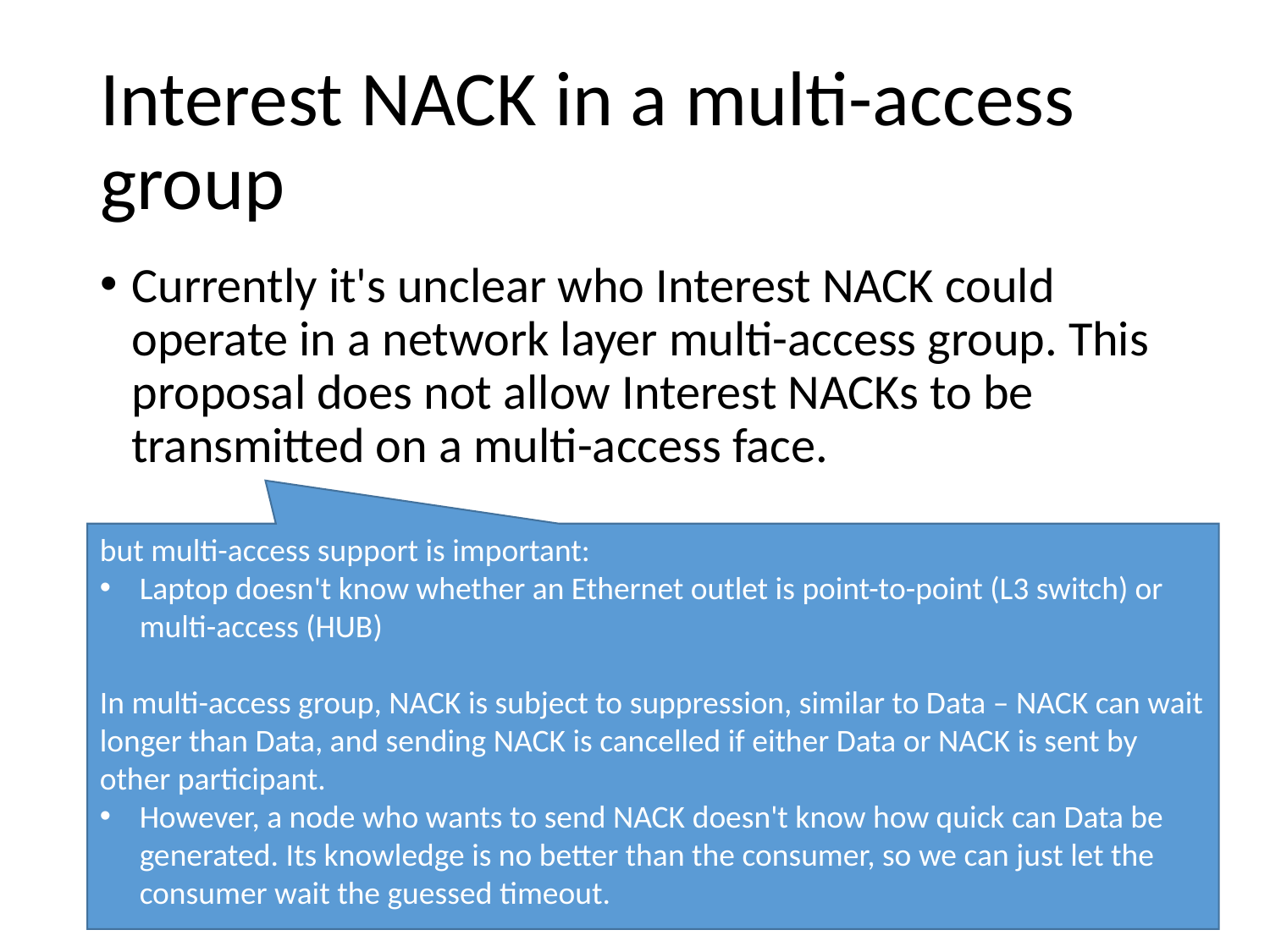

# Interest NACK in a multi-access group
Currently it's unclear who Interest NACK could operate in a network layer multi-access group. This proposal does not allow Interest NACKs to be transmitted on a multi-access face.
but multi-access support is important:
Laptop doesn't know whether an Ethernet outlet is point-to-point (L3 switch) or multi-access (HUB)

In multi-access group, NACK is subject to suppression, similar to Data – NACK can wait longer than Data, and sending NACK is cancelled if either Data or NACK is sent by other participant.
However, a node who wants to send NACK doesn't know how quick can Data be generated. Its knowledge is no better than the consumer, so we can just let the consumer wait the guessed timeout.
13